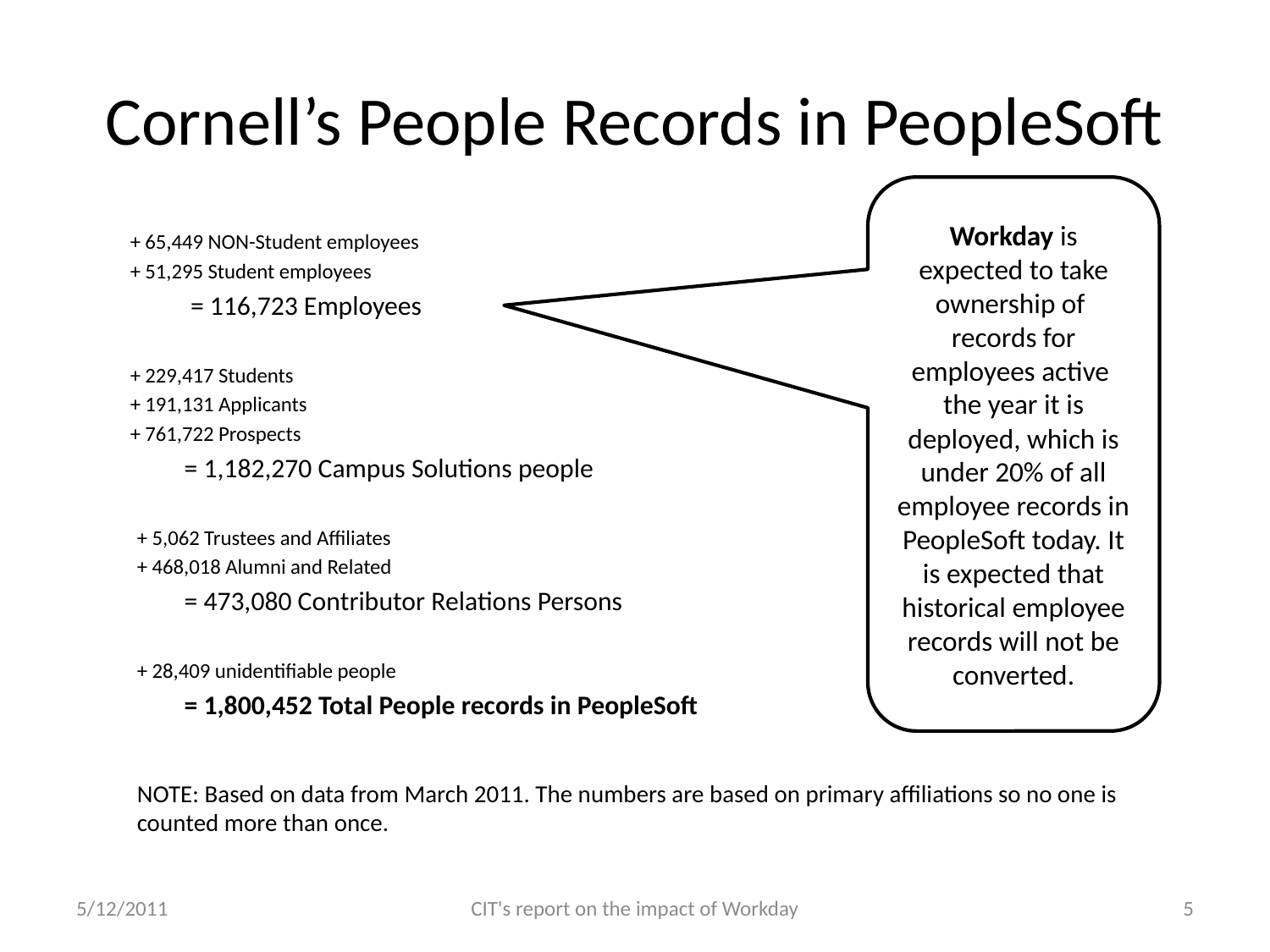

# Cornell’s People Records in PeopleSoft
Workday is expected to take ownership of  records for employees active  the year it is deployed, which is under 20% of all employee records in PeopleSoft today. It is expected that historical employee records will not be converted.
+ 65,449 NON-Student employees
+ 51,295 Student employees
 = 116,723 Employees

+ 229,417 Students
+ 191,131 Applicants
+ 761,722 Prospects
= 1,182,270 Campus Solutions people

+ 5,062 Trustees and Affiliates
+ 468,018 Alumni and Related
= 473,080 Contributor Relations Persons

+ 28,409 unidentifiable people
= 1,800,452 Total People records in PeopleSoft

NOTE: Based on data from March 2011. The numbers are based on primary affiliations so no one is counted more than once.

5/12/2011
CIT's report on the impact of Workday
5